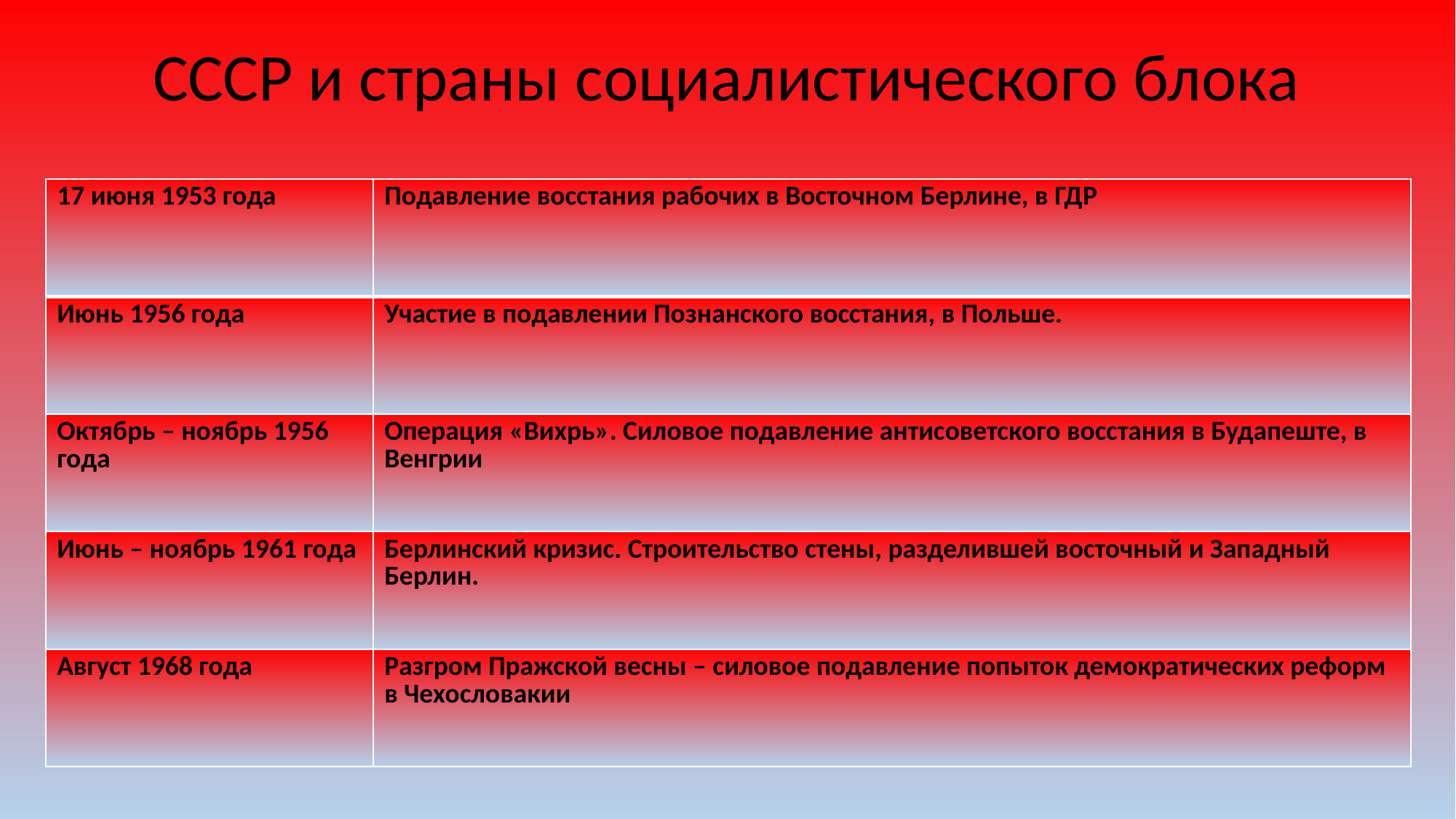

# СССР и страны социалистического блока
| 17 июня 1953 года | Подавление восстания рабочих в Восточном Берлине, в ГДР |
| --- | --- |
| Июнь 1956 года | Участие в подавлении Познанского восстания, в Польше. |
| Октябрь – ноябрь 1956 года | Операция «Вихрь». Силовое подавление антисоветского восстания в Будапеште, в Венгрии |
| Июнь – ноябрь 1961 года | Берлинский кризис. Строительство стены, разделившей восточный и Западный Берлин. |
| Август 1968 года | Разгром Пражской весны – силовое подавление попыток демократических реформ в Чехословакии |